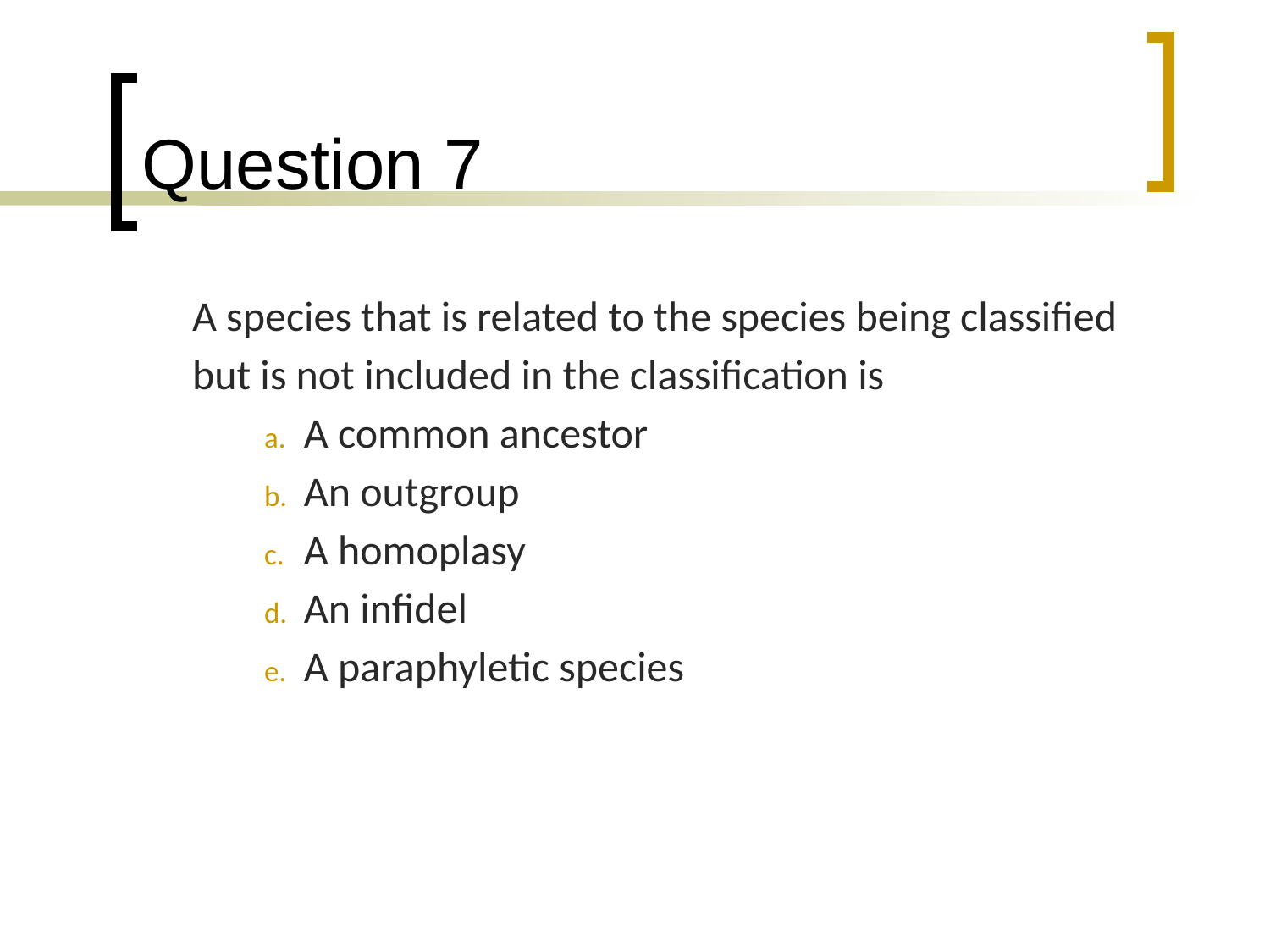

# Question 7
	A species that is related to the species being classified but is not included in the classification is
A common ancestor
An outgroup
A homoplasy
An infidel
A paraphyletic species